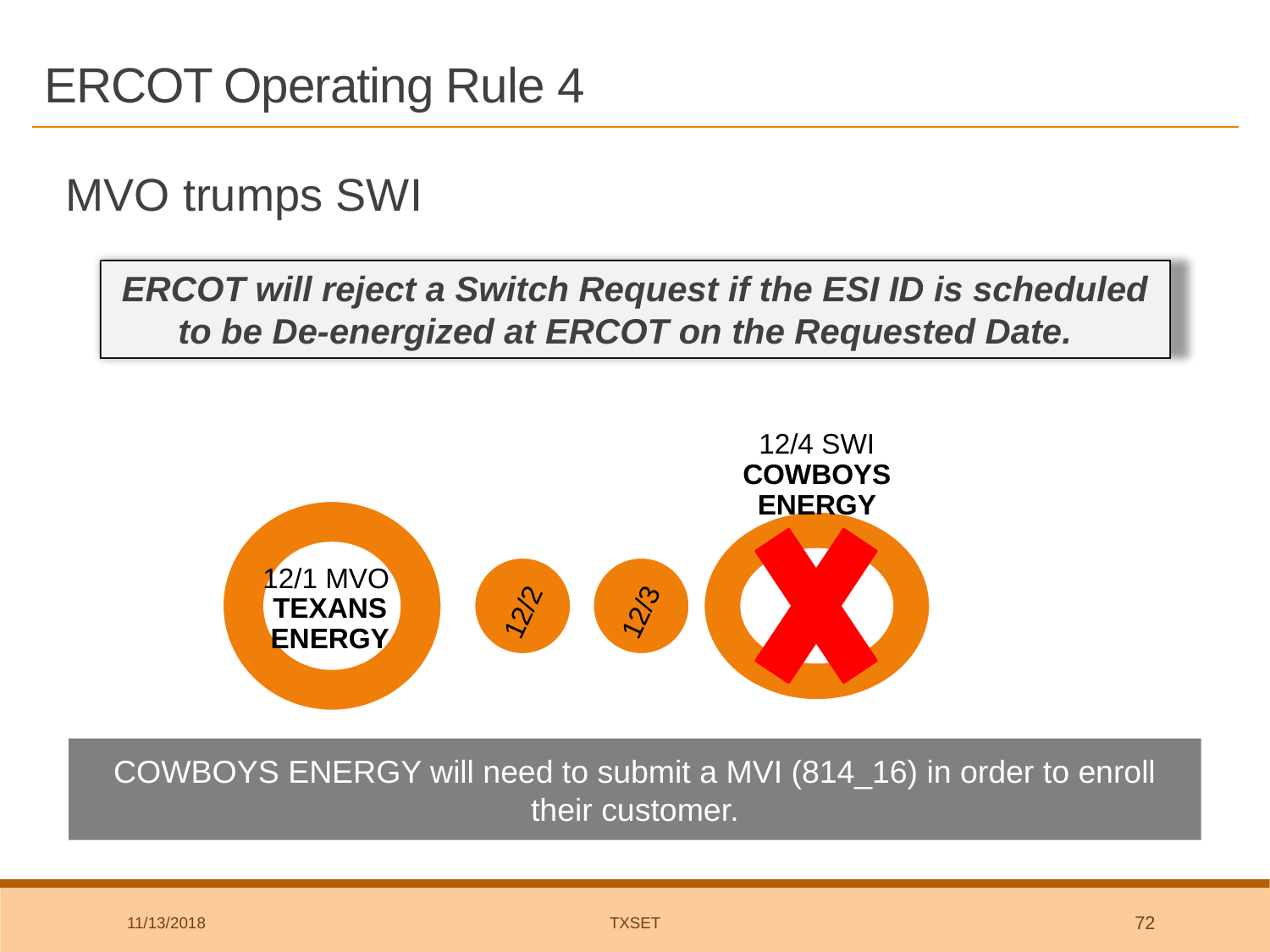

# ERCOT Operating Rule 4
MVO trumps SWI
ERCOT will reject a Switch Request if the ESI ID is scheduled to be De-energized at ERCOT on the Requested Date.
12/1 MVO
TEXANS ENERGY
12/2
12/3
12/4 SWI COWBOYS ENERGY

COWBOYS ENERGY will need to submit a MVI (814_16) in order to enroll their customer.
11/13/2018
TxSET
72